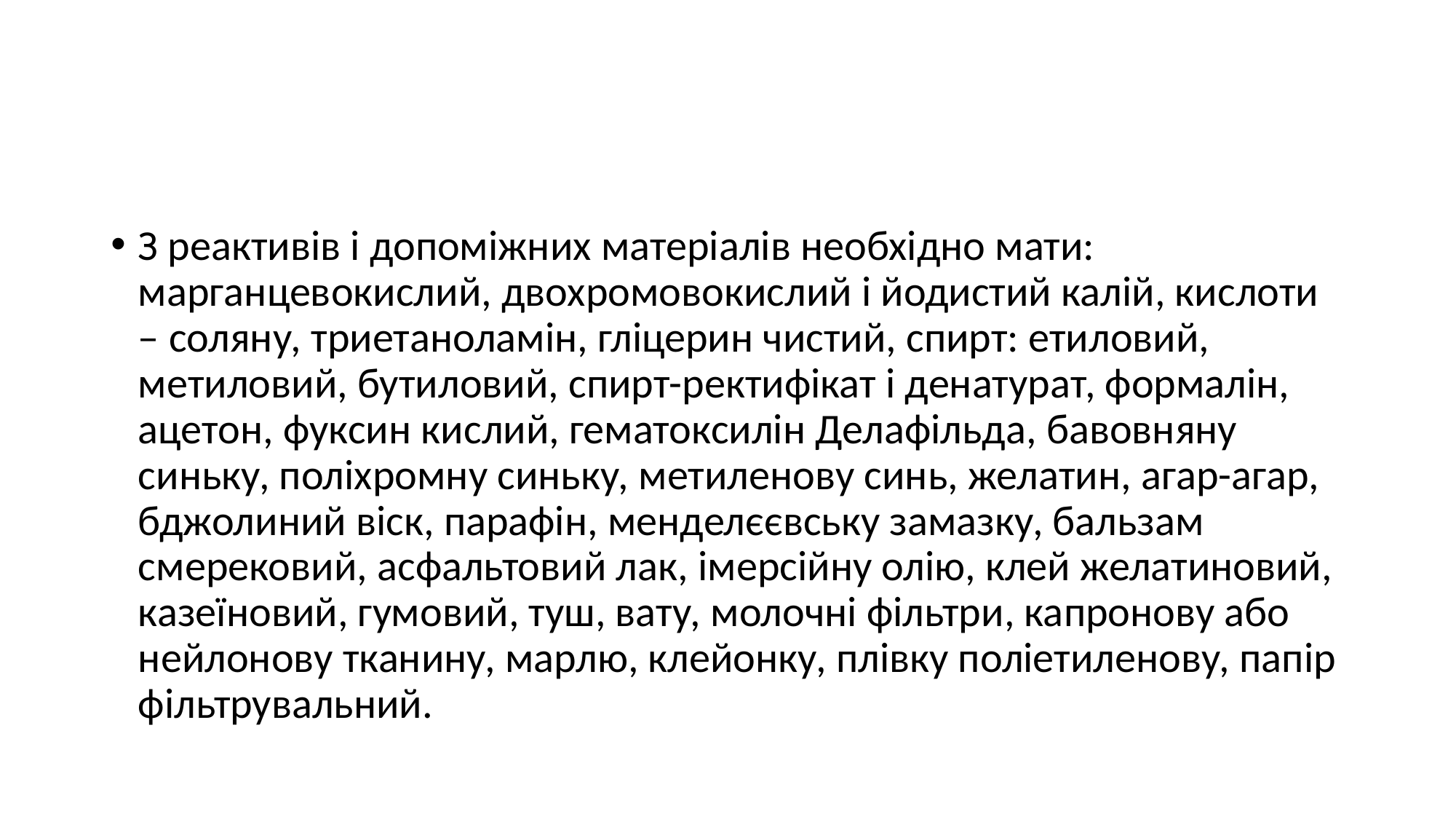

#
З реактивів і допоміжних матеріалів необхідно мати: марганцевокислий, двохромовокислий і йодистий калій, кислоти – соляну, триетаноламін, гліцерин чистий, спирт: етиловий, метиловий, бутиловий, спирт-ректифікат і денатурат, формалін, ацетон, фуксин кислий, гематоксилін Делафільда, бавовняну синьку, поліхромну синьку, метиленову синь, желатин, агар-агар, бджолиний віск, парафін, менделєєвську замазку, бальзам смерековий, асфальтовий лак, імерсійну олію, клей желатиновий, казеїновий, гумовий, туш, вату, молочні фільтри, капронову або нейлонову тканину, марлю, клейонку, плівку поліетиленову, папір фільтрувальний.